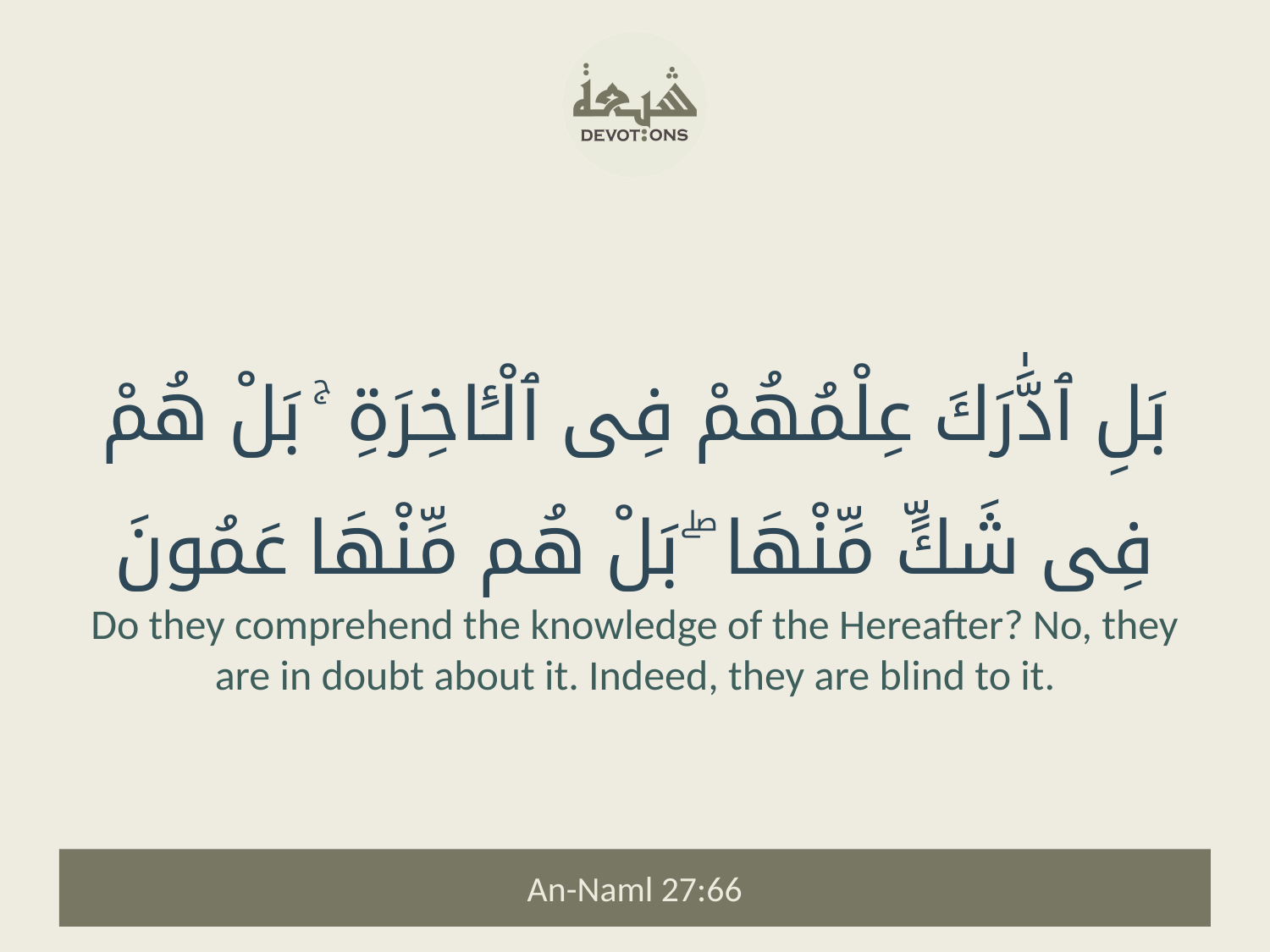

بَلِ ٱدَّٰرَكَ عِلْمُهُمْ فِى ٱلْـَٔاخِرَةِ ۚ بَلْ هُمْ فِى شَكٍّ مِّنْهَا ۖ بَلْ هُم مِّنْهَا عَمُونَ
Do they comprehend the knowledge of the Hereafter? No, they are in doubt about it. Indeed, they are blind to it.
An-Naml 27:66